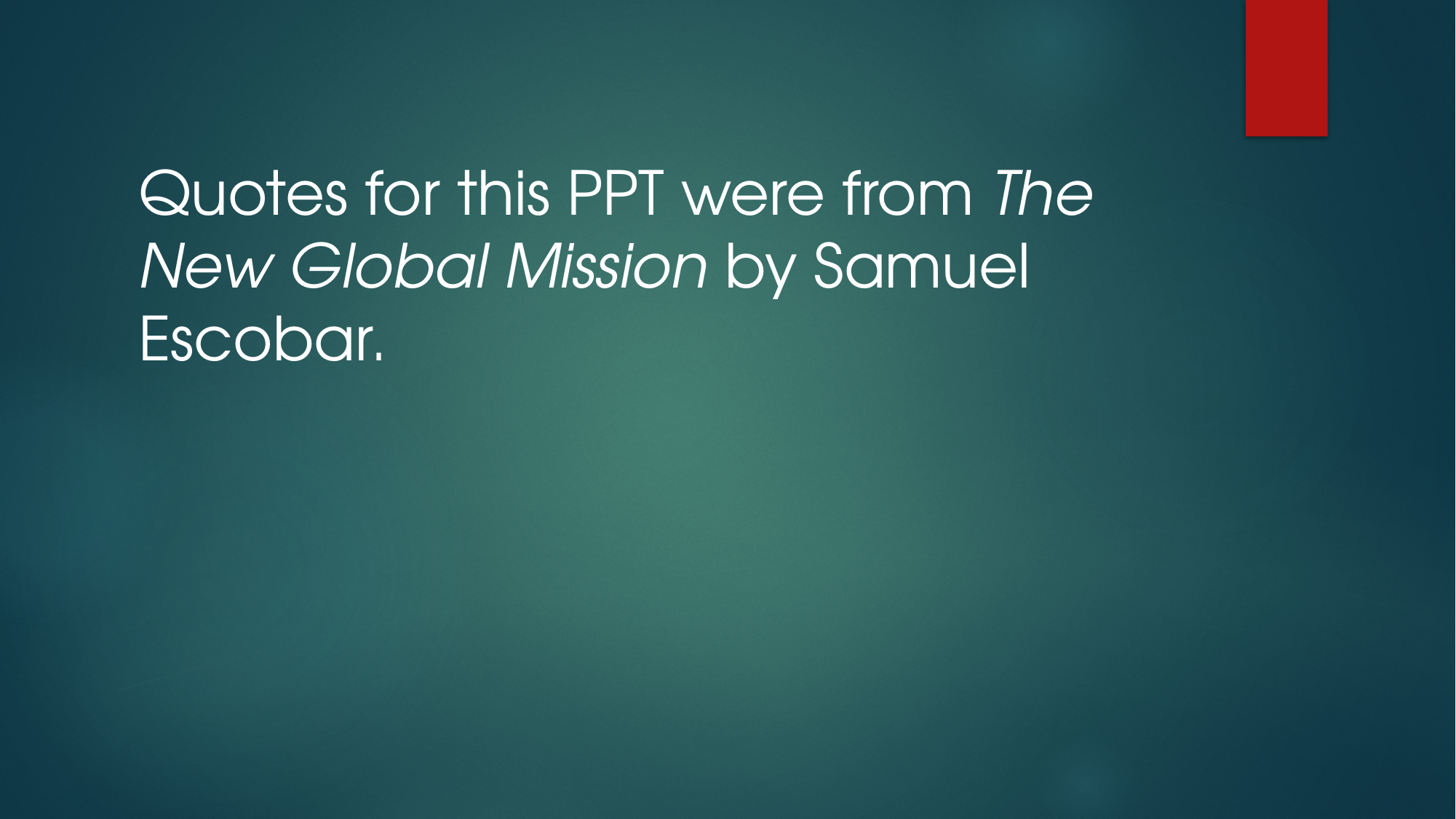

Quotes for this PPT were from The New Global Mission by Samuel Escobar.